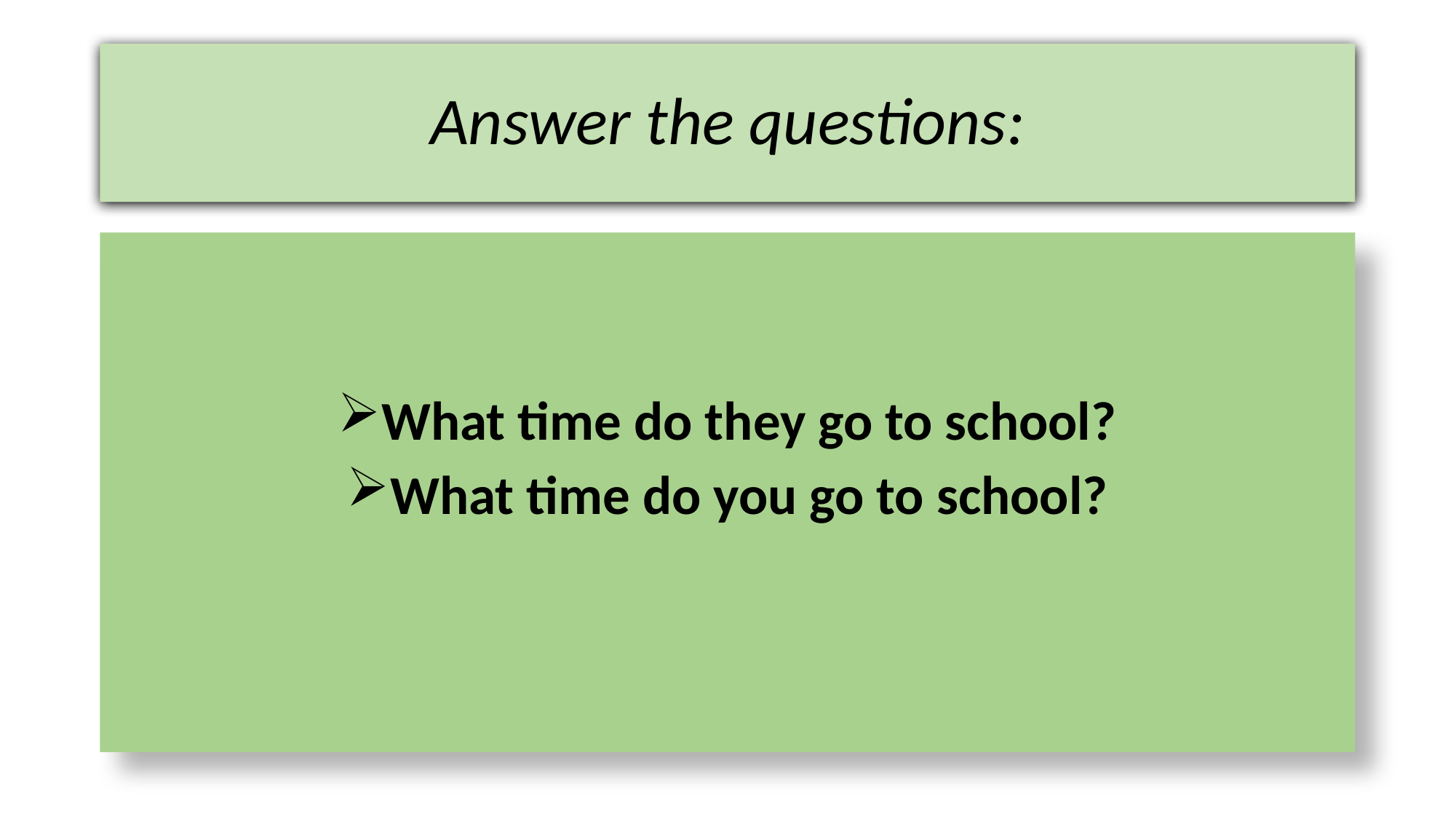

# Answer the questions:

What time do they go to school?
What time do you go to school?